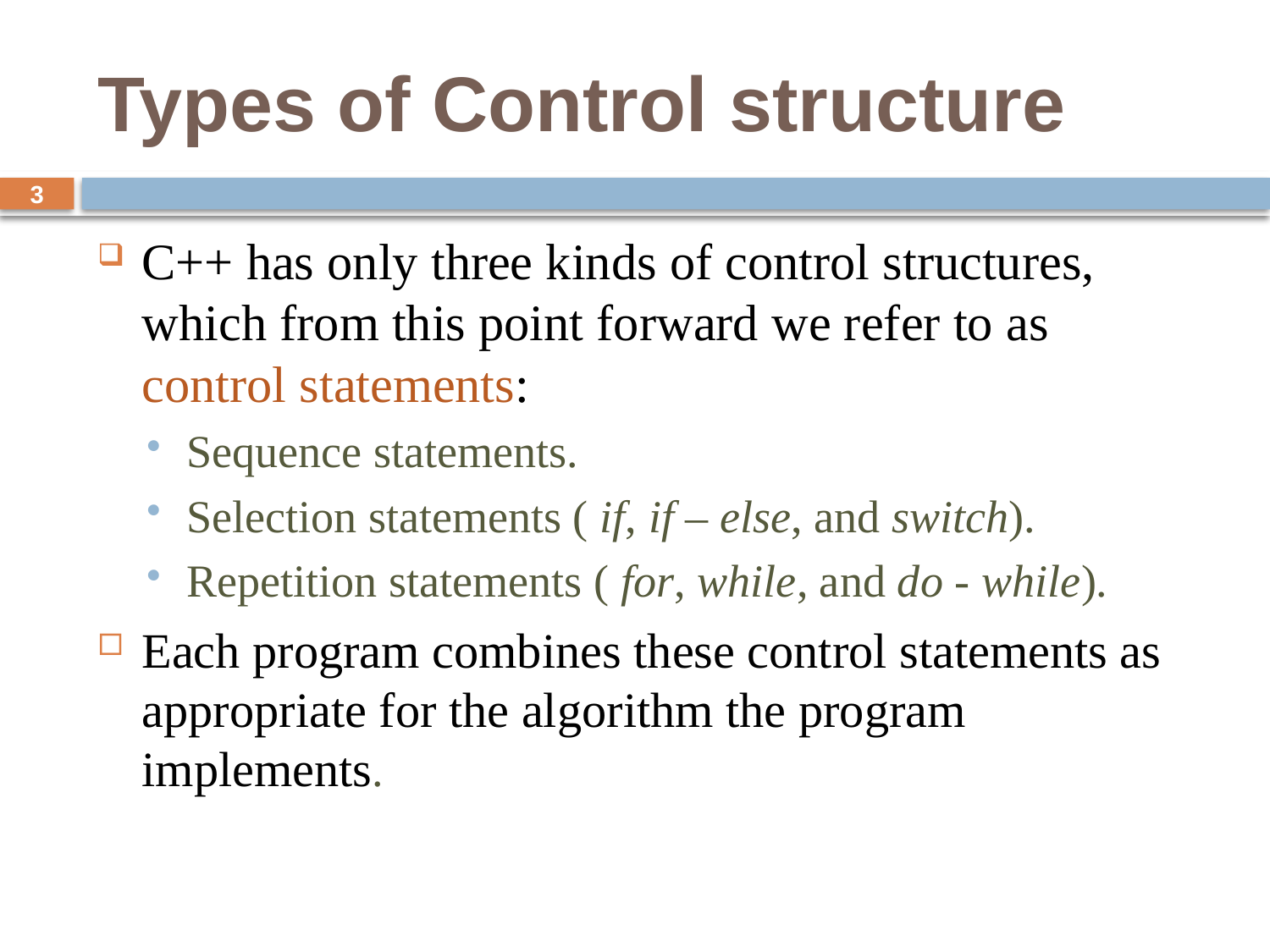

# Types of Control structure
3
C++ has only three kinds of control structures, which from this point forward we refer to as control statements:
Sequence statements.
Selection statements ( if, if – else, and switch).
Repetition statements ( for, while, and do - while).
Each program combines these control statements as appropriate for the algorithm the program implements.